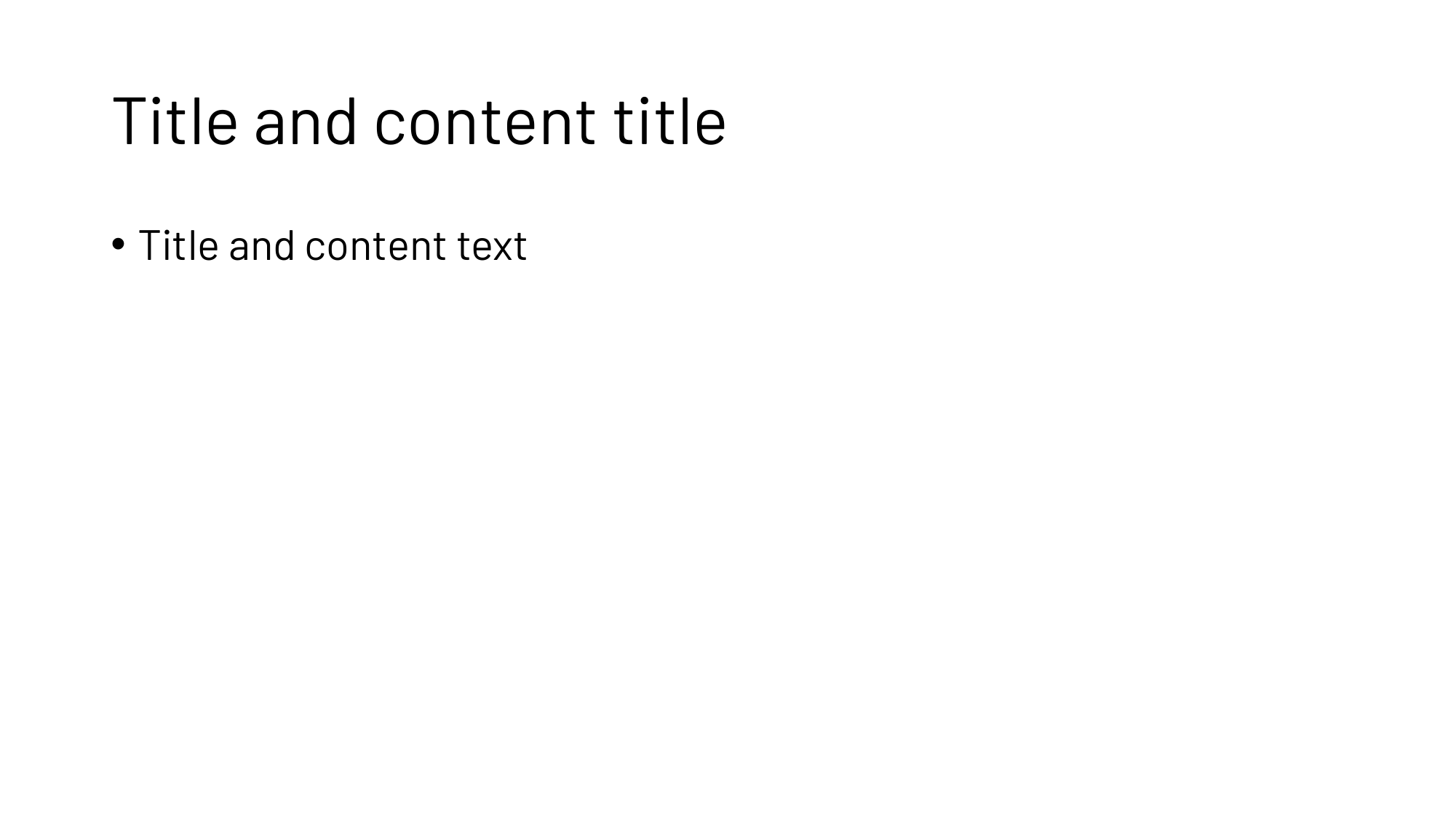

# Title and content title
Title and content text